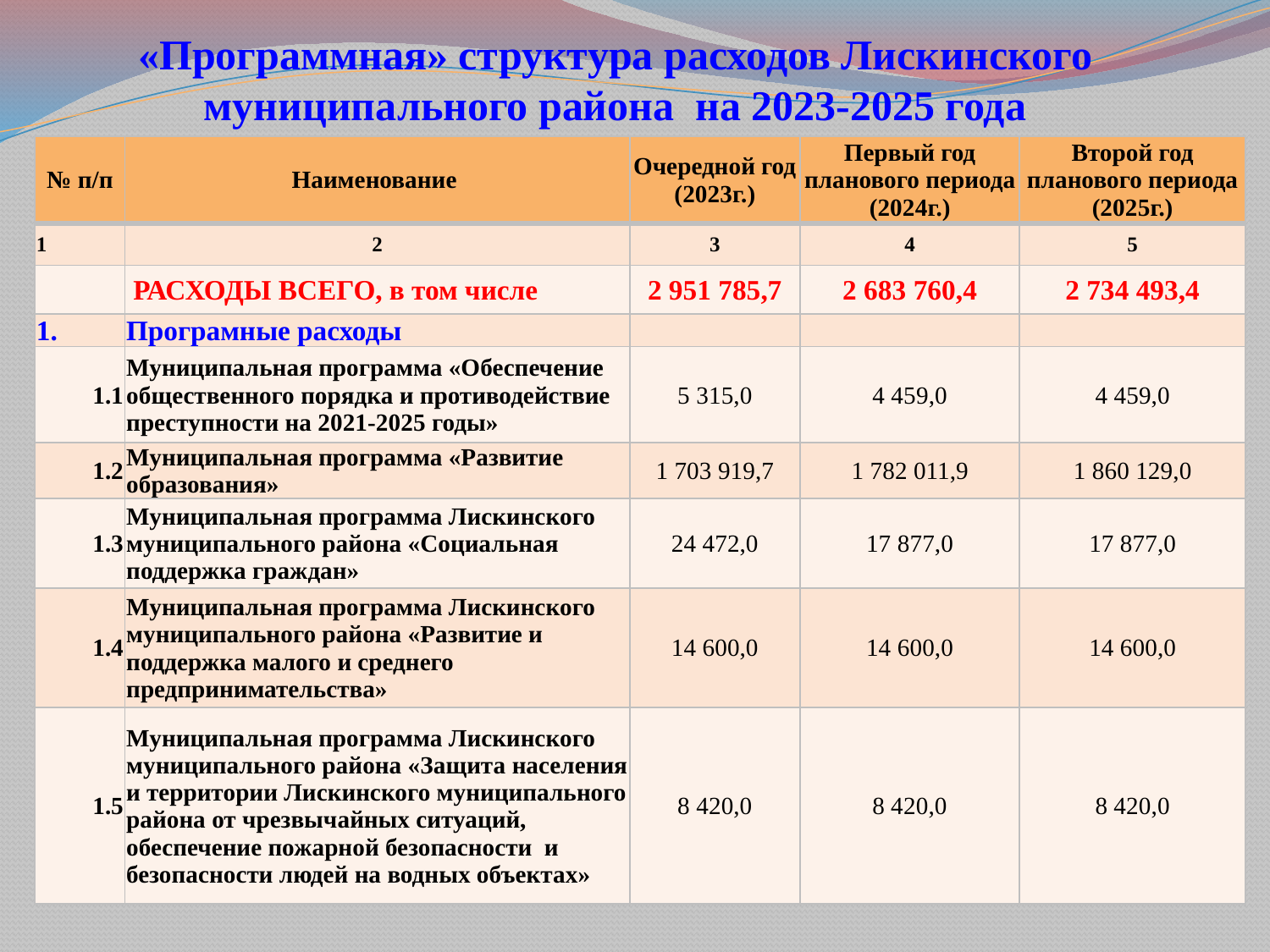

# «Программная» структура расходов Лискинского муниципального района  на 2023-2025 года
| № п/п | Наименование | Очередной год (2023г.) | Первый год планового периода (2024г.) | Второй год планового периода (2025г.) |
| --- | --- | --- | --- | --- |
| 1 | 2 | 3 | 4 | 5 |
|  | РАСХОДЫ ВСЕГО, в том числе | 2 951 785,7 | 2 683 760,4 | 2 734 493,4 |
| 1. | Програмные расходы |  |  |  |
| 1.1 | Муниципальная программа «Обеспечение общественного порядка и противодействие преступности на 2021-2025 годы» | 5 315,0 | 4 459,0 | 4 459,0 |
| 1.2 | Муниципальная программа «Развитие образования» | 1 703 919,7 | 1 782 011,9 | 1 860 129,0 |
| 1.3 | Муниципальная программа Лискинского муниципального района «Социальная поддержка граждан» | 24 472,0 | 17 877,0 | 17 877,0 |
| 1.4 | Муниципальная программа Лискинского муниципального района «Развитие и поддержка малого и среднего предпринимательства» | 14 600,0 | 14 600,0 | 14 600,0 |
| 1.5 | Муниципальная программа Лискинского муниципального района «Защита населения и территории Лискинского муниципального района от чрезвычайных ситуаций, обеспечение пожарной безопасности и безопасности людей на водных объектах» | 8 420,0 | 8 420,0 | 8 420,0 |